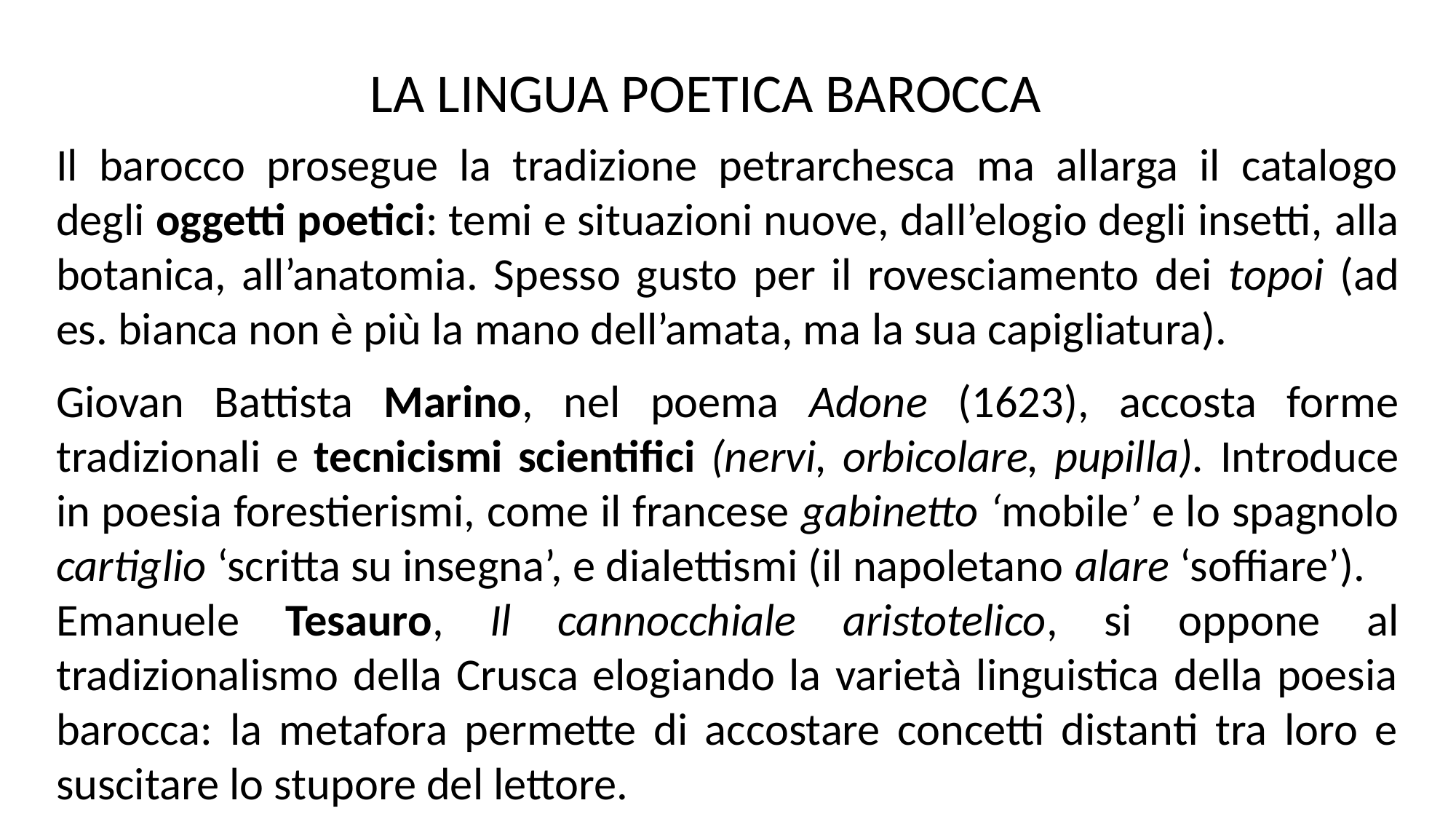

LA LINGUA POETICA BAROCCA
Il barocco prosegue la tradizione petrarchesca ma allarga il catalogo degli oggetti poetici: temi e situazioni nuove, dall’elogio degli insetti, alla botanica, all’anatomia. Spesso gusto per il rovesciamento dei topoi (ad es. bianca non è più la mano dell’amata, ma la sua capigliatura).
Giovan Battista Marino, nel poema Adone (1623), accosta forme tradizionali e tecnicismi scientifici (nervi, orbicolare, pupilla). Introduce in poesia forestierismi, come il francese gabinetto ‘mobile’ e lo spagnolo cartiglio ‘scritta su insegna’, e dialettismi (il napoletano alare ‘soffiare’).
Emanuele Tesauro, Il cannocchiale aristotelico, si oppone al tradizionalismo della Crusca elogiando la varietà linguistica della poesia barocca: la metafora permette di accostare concetti distanti tra loro e suscitare lo stupore del lettore.